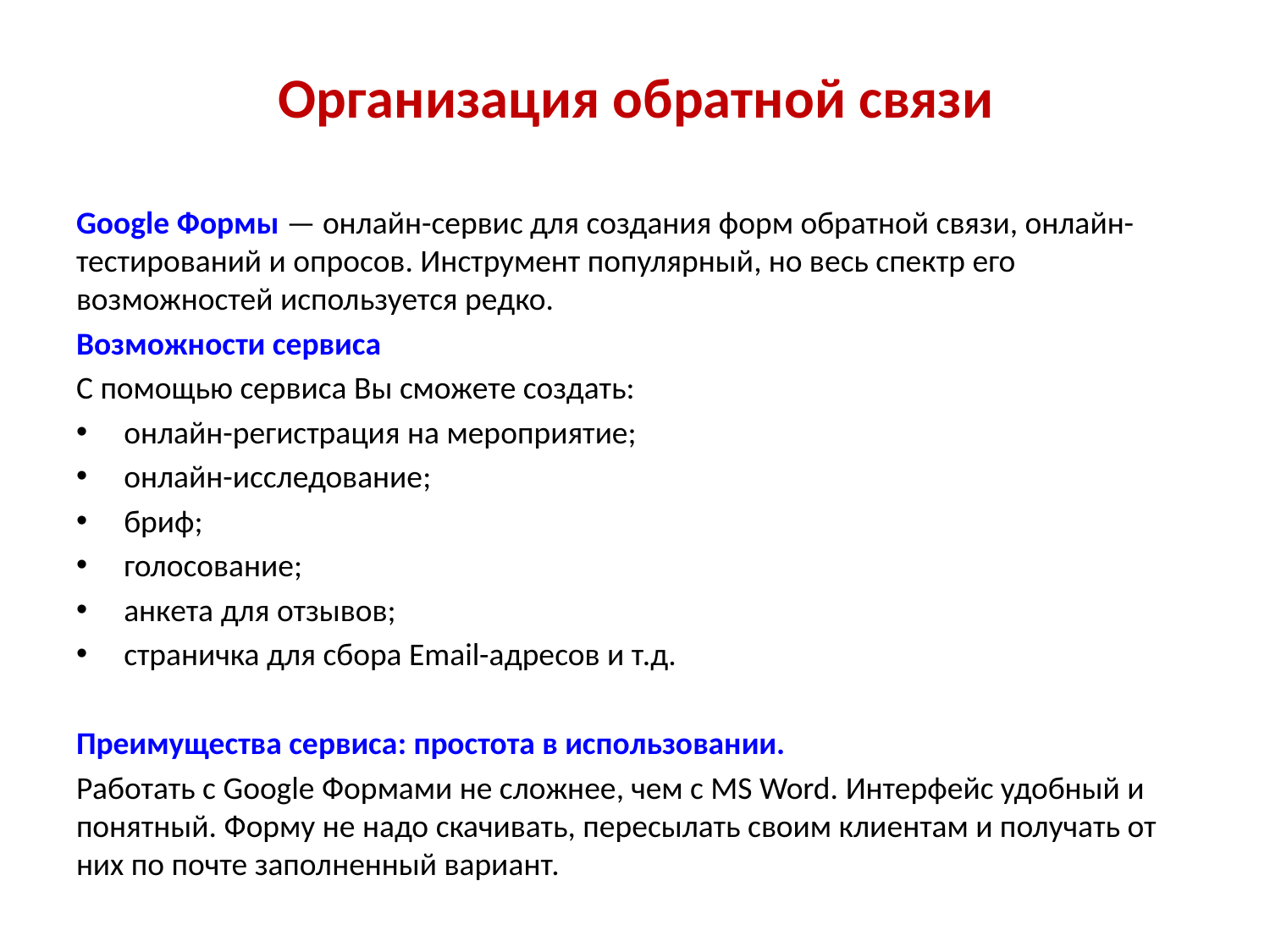

# Организация обратной связи
Google Формы — онлайн-сервис для создания форм обратной связи, онлайн-тестирований и опросов. Инструмент популярный, но весь спектр его возможностей используется редко.
Возможности сервиса
С помощью сервиса Вы сможете создать:
онлайн-регистрация на мероприятие;
онлайн-исследование;
бриф;
голосование;
анкета для отзывов;
страничка для сбора Email-адресов и т.д.

Преимущества сервиса: простота в использовании.
Работать с Google Формами не сложнее, чем с MS Word. Интерфейс удобный и понятный. Форму не надо скачивать, пересылать своим клиентам и получать от них по почте заполненный вариант.